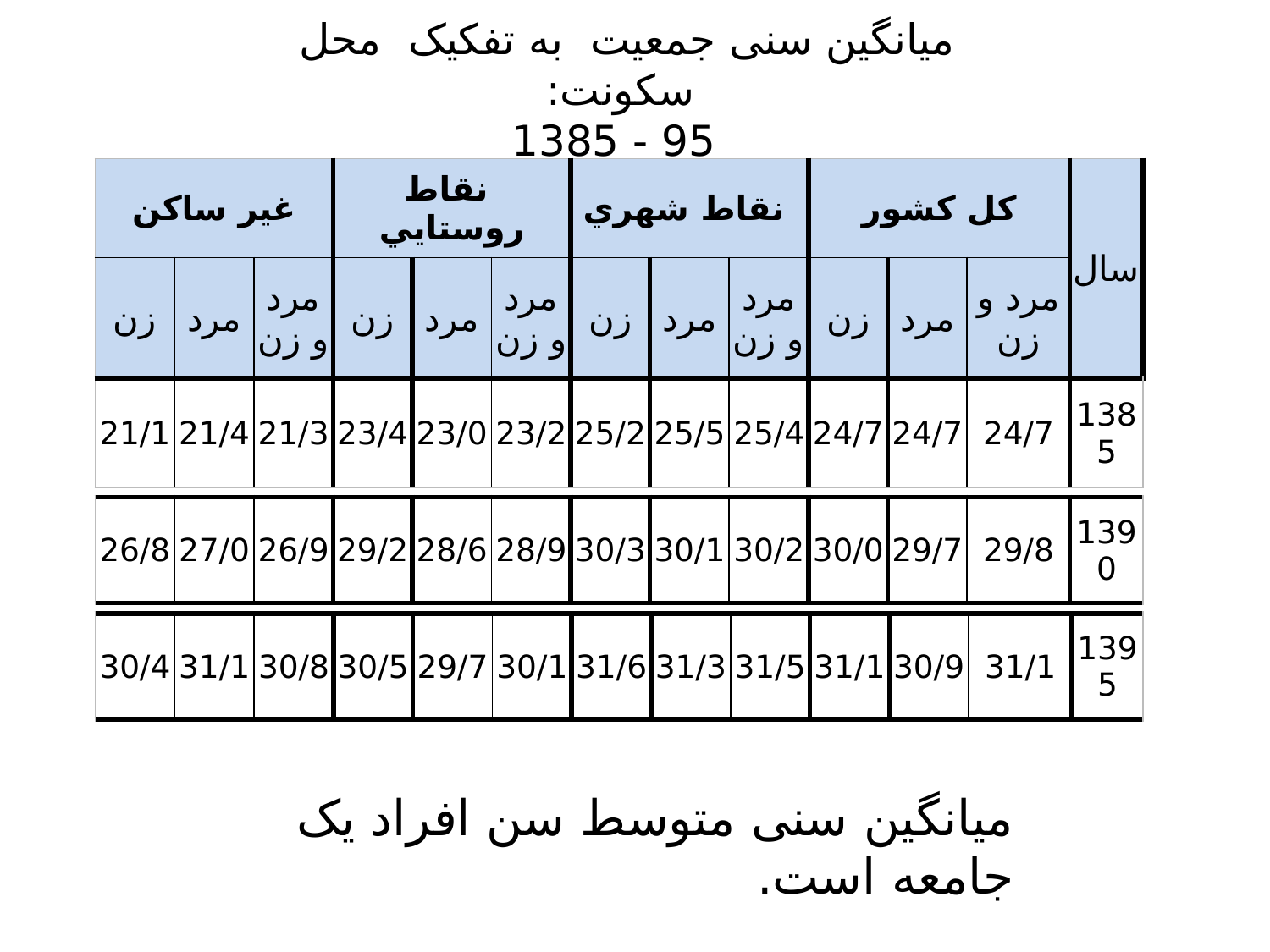

# میانگین سنی جمعیت  به تفکیک  محل  سکونت: 95 - 1385
| غير ساكن |  |  | نقاط روستايي |  |  | نقاط شهري |  |  | كل كشور |  |  | سال |
| --- | --- | --- | --- | --- | --- | --- | --- | --- | --- | --- | --- | --- |
| زن | مرد | مرد و زن | زن | مرد | مرد و زن | زن | مرد | مرد و زن | زن | مرد | مرد و زن |  |
| 21/1 | 21/4 | 21/3 | 23/4 | 23/0 | 23/2 | 25/2 | 25/5 | 25/4 | 24/7 | 24/7 | 24/7 | 1385 |
| 26/8 | 27/0 | 26/9 | 29/2 | 28/6 | 28/9 | 30/3 | 30/1 | 30/2 | 30/0 | 29/7 | 29/8 | 1390 |
| --- | --- | --- | --- | --- | --- | --- | --- | --- | --- | --- | --- | --- |
| 30/4 | 31/1 | 30/8 | 30/5 | 29/7 | 30/1 | 31/6 | 31/3 | 31/5 | 31/1 | 30/9 | 31/1 | 1395 |
| --- | --- | --- | --- | --- | --- | --- | --- | --- | --- | --- | --- | --- |
میانگین سنی متوسط سن افراد یک جامعه است.